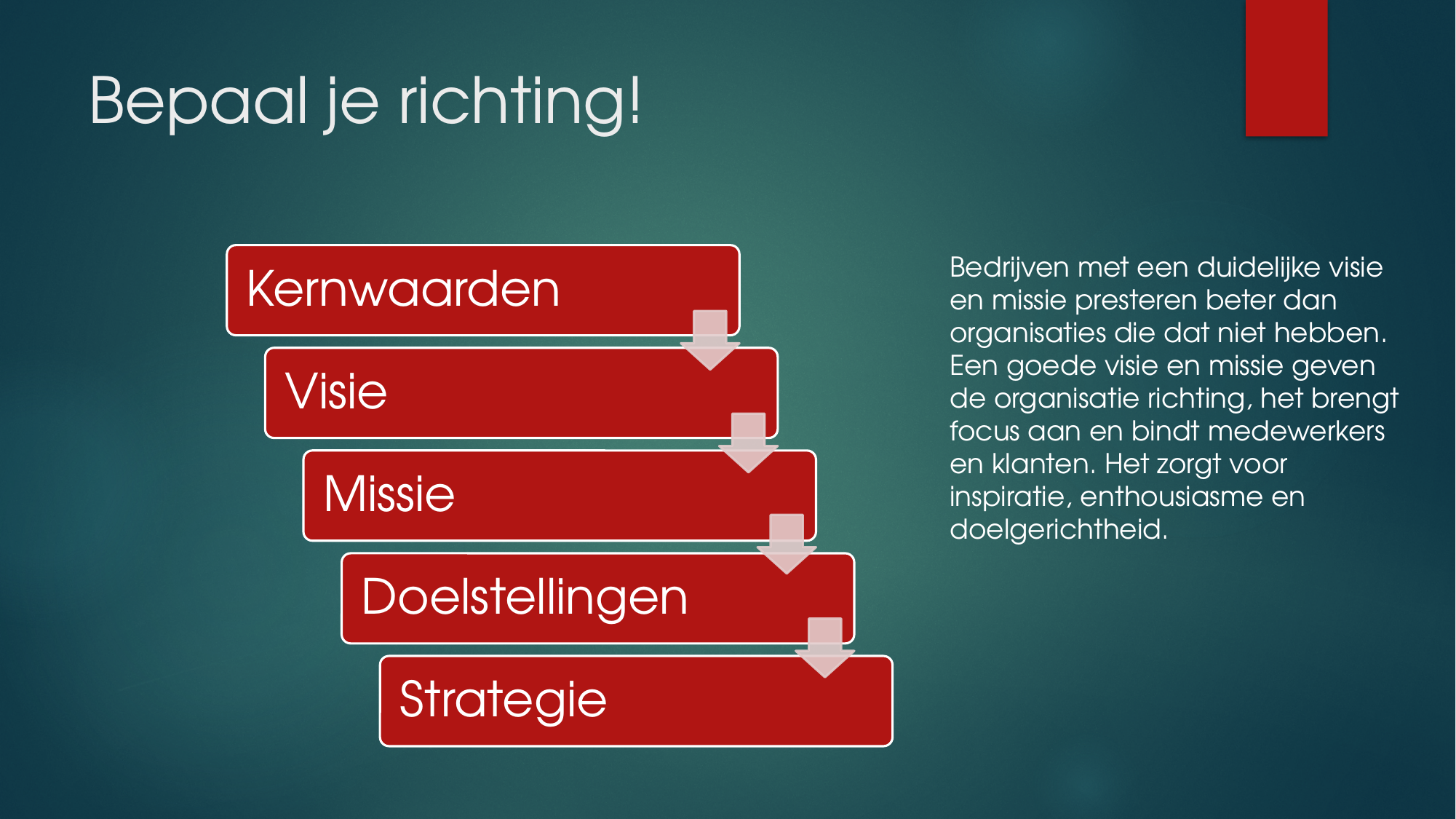

# Bepaal je richting!
Bedrijven met een duidelijke visie en missie presteren beter dan organisaties die dat niet hebben. Een goede visie en missie geven de organisatie richting, het brengt focus aan en bindt medewerkers en klanten. Het zorgt voor inspiratie, enthousiasme en doelgerichtheid.
Kernwaarden
Visie
Missie
Doelstellingen
Strategie